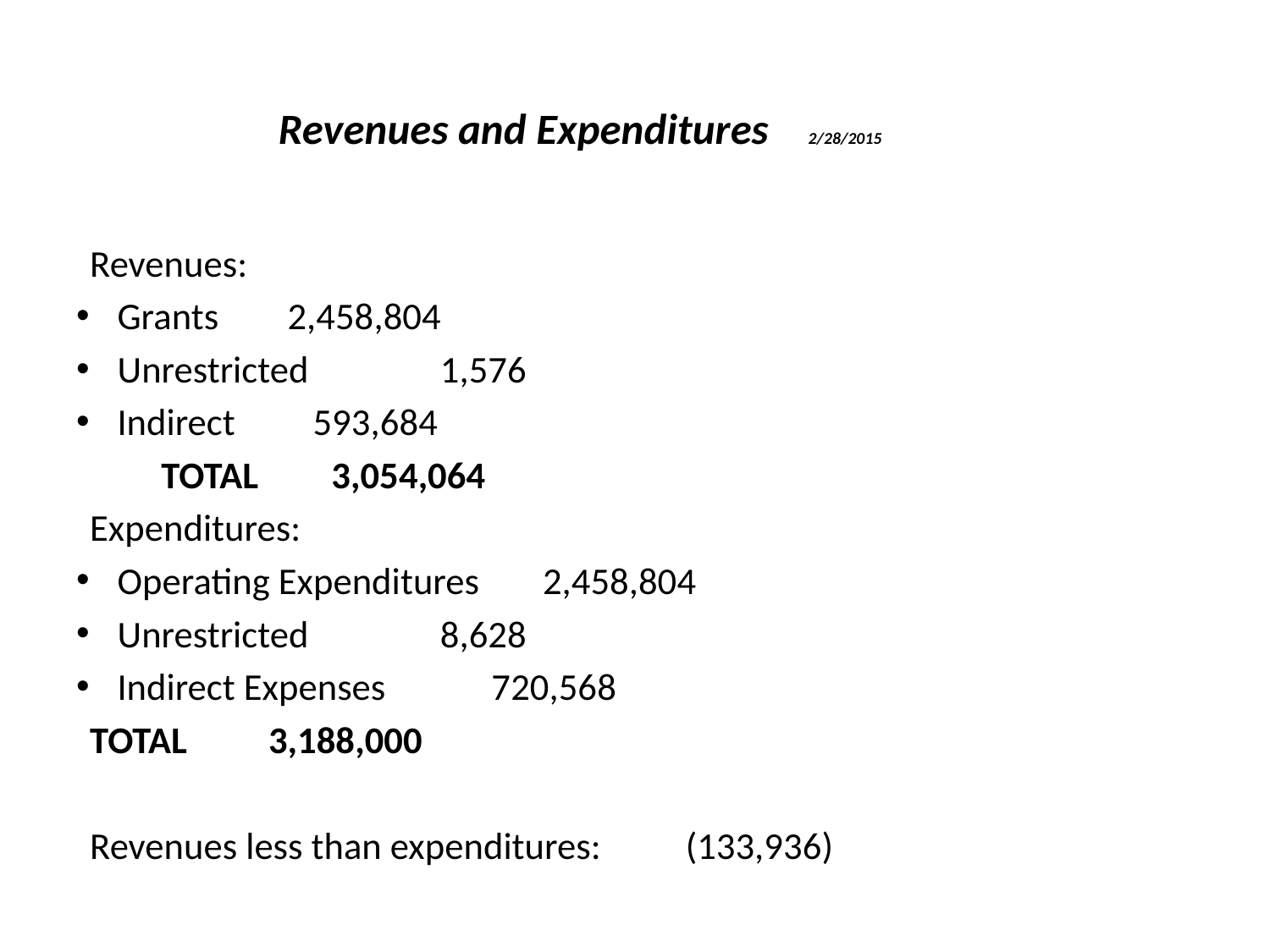

# Revenues and Expenditures    2/28/2015
Revenues:
Grants		2,458,804
Unrestricted	        1,576
Indirect		   593,684
	TOTAL		3,054,064
Expenditures:
Operating Expenditures  	2,458,804
Unrestricted		        8,628
Indirect Expenses		    720,568
	TOTAL			 3,188,000

Revenues less than expenditures:		(133,936)